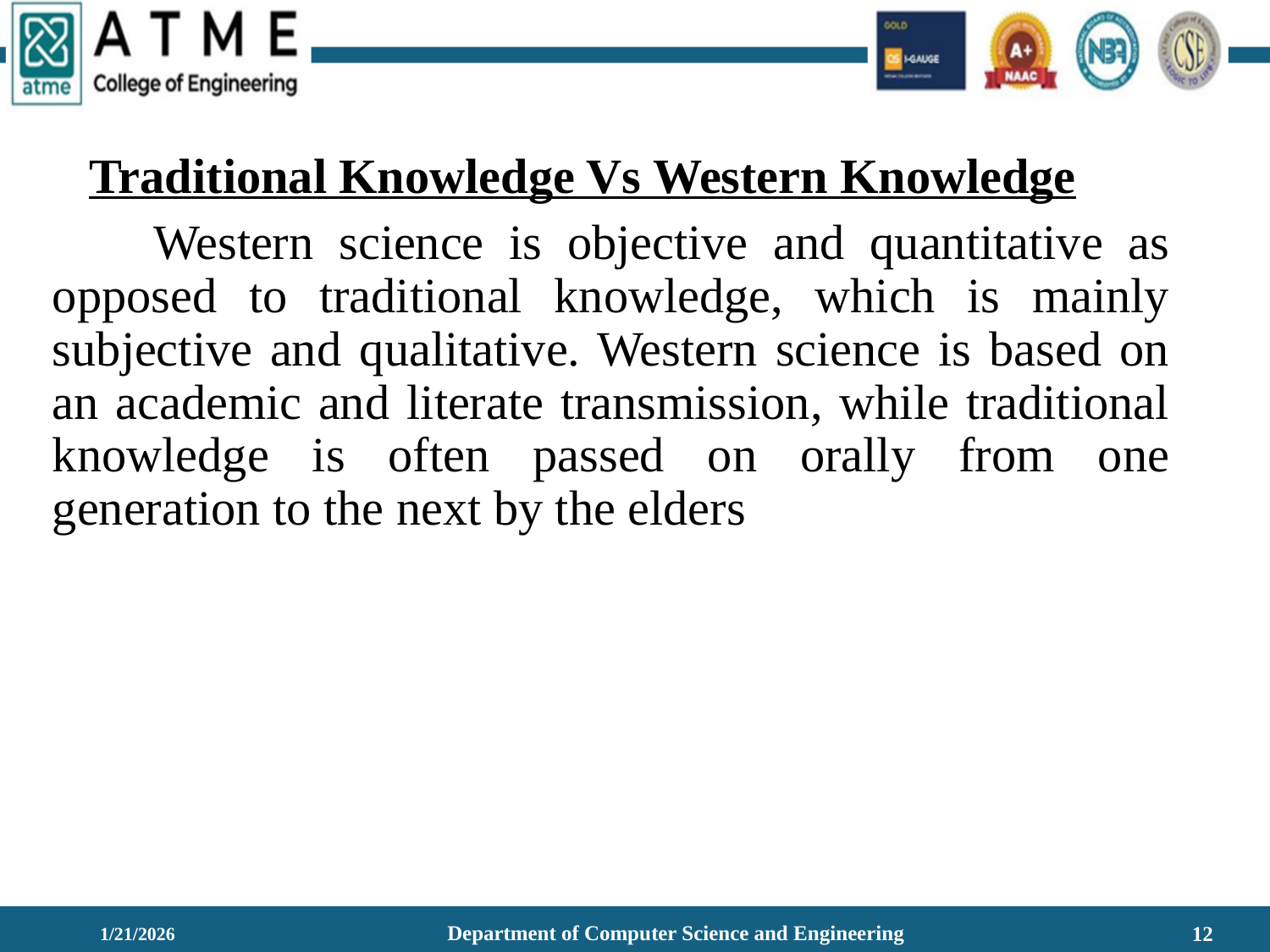

Traditional Knowledge Vs Western Knowledge
    Western science is objective and quantitative as opposed to traditional knowledge, which is mainly subjective and qualitative. Western science is based on an academic and literate transmission, while traditional knowledge is often passed on orally from one generation to the next by the elders
Department of Computer Science and Engineering
1/21/2026
12